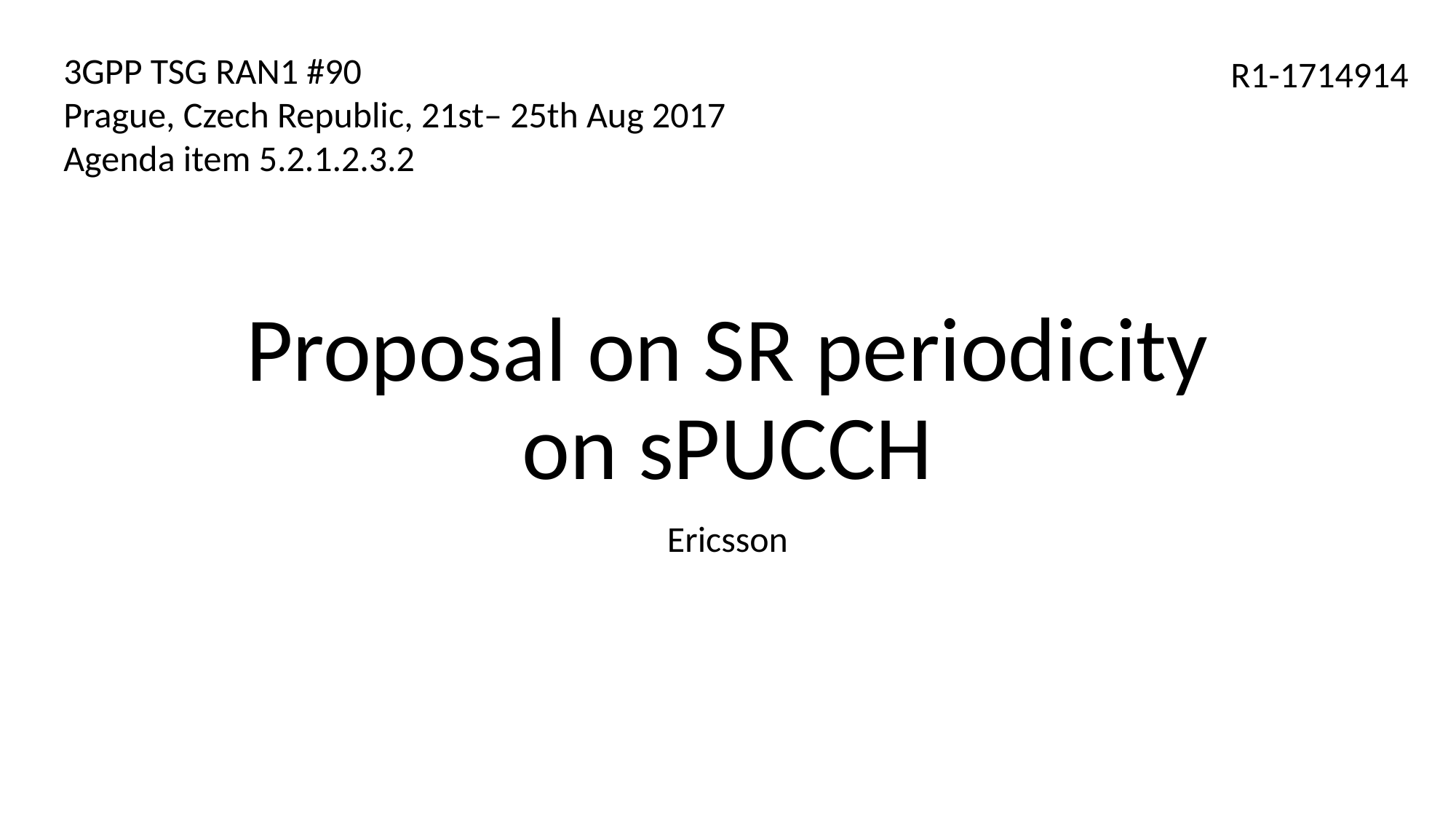

3GPP TSG RAN1 #90
Prague, Czech Republic, 21st– 25th Aug 2017
Agenda item 5.2.1.2.3.2
R1-1714914
# Proposal on SR periodicity on sPUCCH
Ericsson